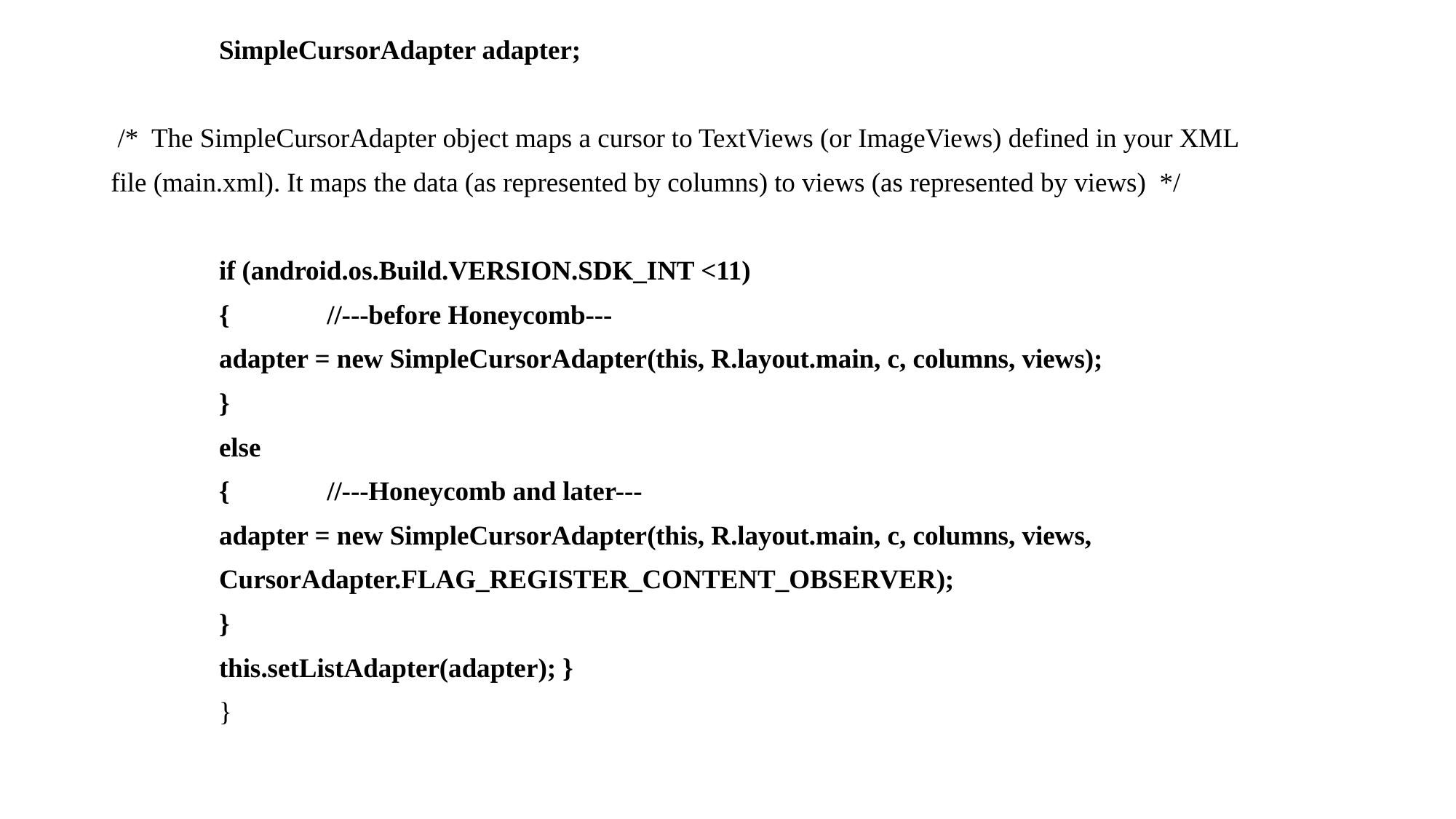

SimpleCursorAdapter adapter;

 /*  The SimpleCursorAdapter object maps a cursor to TextViews (or ImageViews) defined in your XML
file (main.xml). It maps the data (as represented by columns) to views (as represented by views)  */

		if (android.os.Build.VERSION.SDK_INT <11)
		{	//---before Honeycomb---
			adapter = new SimpleCursorAdapter(this, R.layout.main, c, columns, views);
		}
		else
		{	//---Honeycomb and later---
			adapter = new SimpleCursorAdapter(this, R.layout.main, c, columns, views,
				CursorAdapter.FLAG_REGISTER_CONTENT_OBSERVER);
		}
		this.setListAdapter(adapter); }
	}